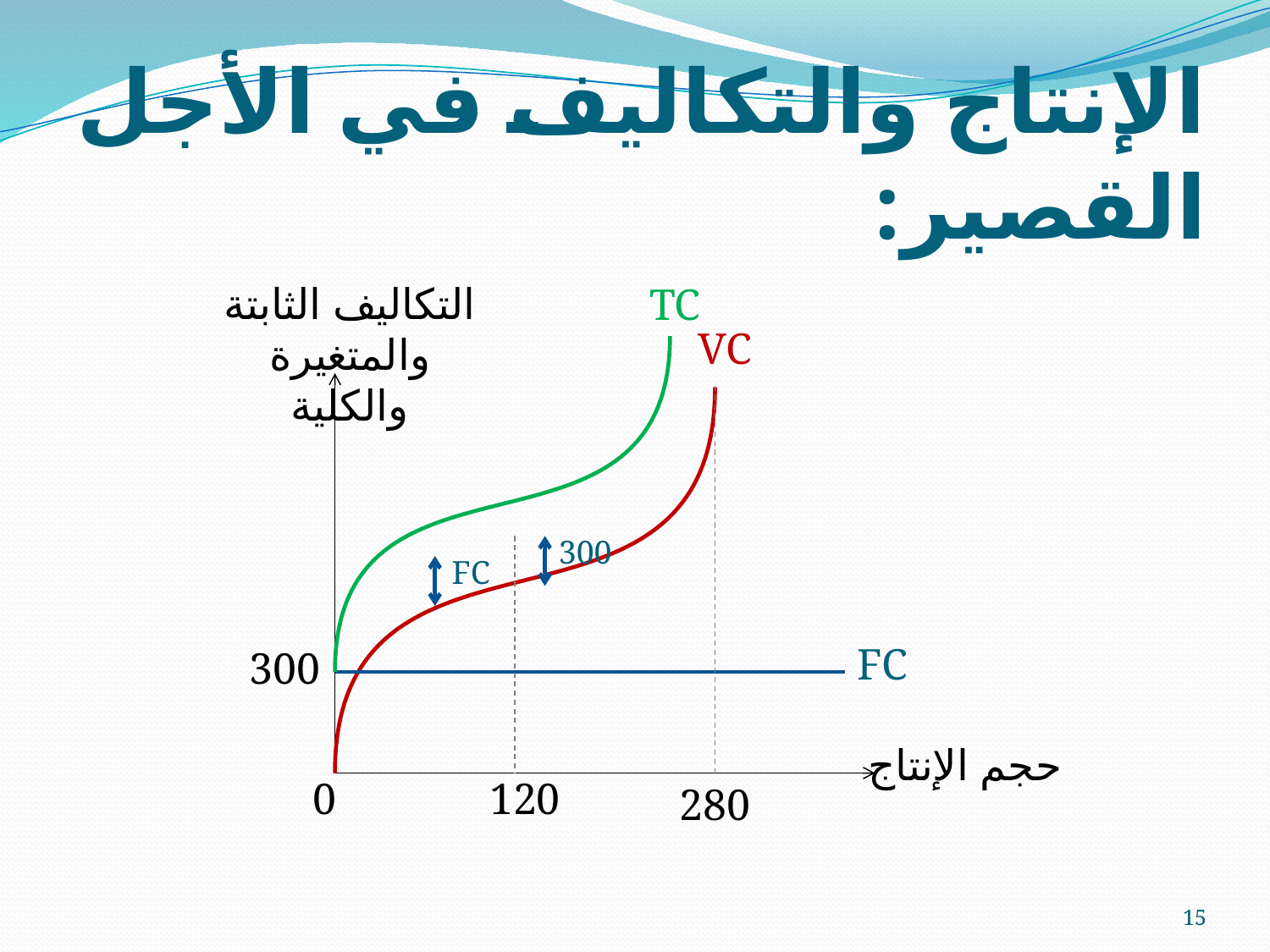

# الإنتاج والتكاليف في الأجل القصير:

التكاليف الثابتة والمتغيرة والكلية
TC
VC
300
FC
FC
300
حجم الإنتاج
0
120
280
15